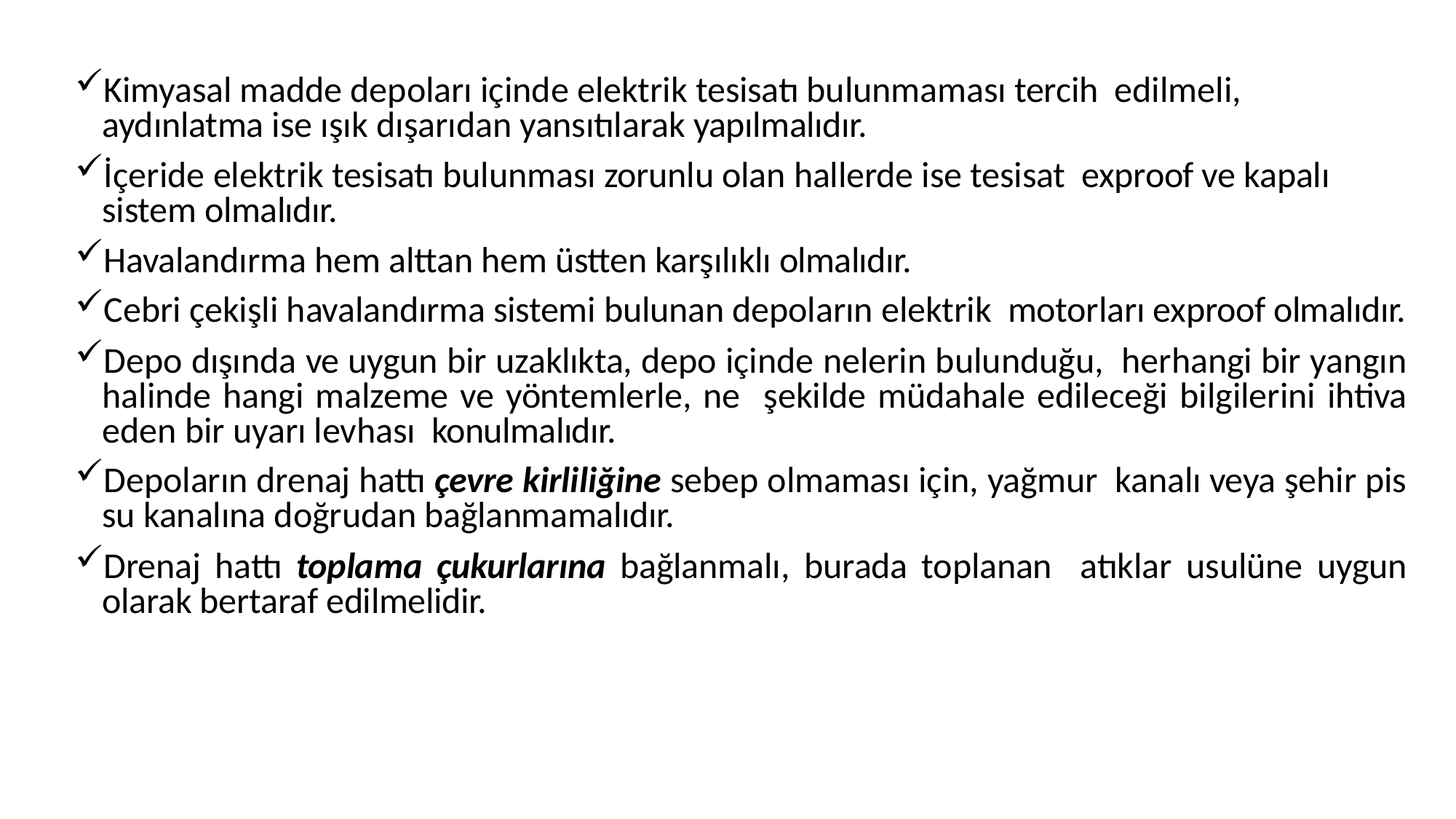

Kimyasal madde depoları içinde elektrik tesisatı bulunmaması tercih  edilmeli, aydınlatma ise ışık dışarıdan yansıtılarak yapılmalıdır.
İçeride elektrik tesisatı bulunması zorunlu olan hallerde ise tesisat  exproof ve kapalı sistem olmalıdır.
Havalandırma hem alttan hem üstten karşılıklı olmalıdır.
Cebri çekişli havalandırma sistemi bulunan depoların elektrik  motorları exproof olmalıdır.
Depo dışında ve uygun bir uzaklıkta, depo içinde nelerin bulunduğu,  herhangi bir yangın halinde hangi malzeme ve yöntemlerle, ne  şekilde müdahale edileceği bilgilerini ihtiva eden bir uyarı levhası  konulmalıdır.
Depoların drenaj hattı çevre kirliliğine sebep olmaması için, yağmur  kanalı veya şehir pis su kanalına doğrudan bağlanmamalıdır.
Drenaj hattı toplama çukurlarına bağlanmalı, burada toplanan  atıklar usulüne uygun olarak bertaraf edilmelidir.